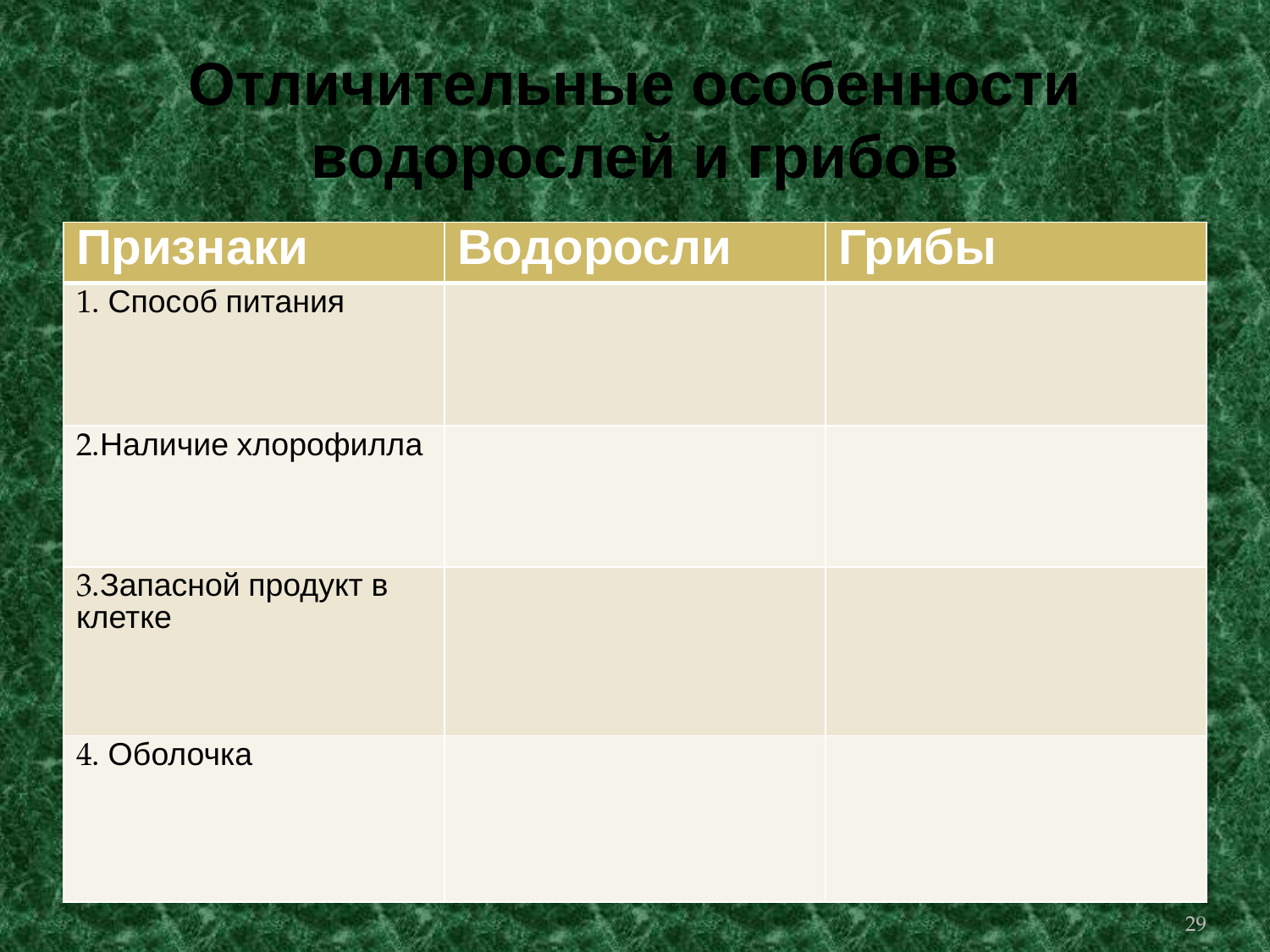

# Отличительные особенности водорослей и грибов
| Признаки | Водоросли | Грибы |
| --- | --- | --- |
| 1. Способ питания |  |  |
| 2.Наличие хлорофилла |  |  |
| 3.Запасной продукт в клетке |  |  |
| 4. Оболочка |  |  |
29